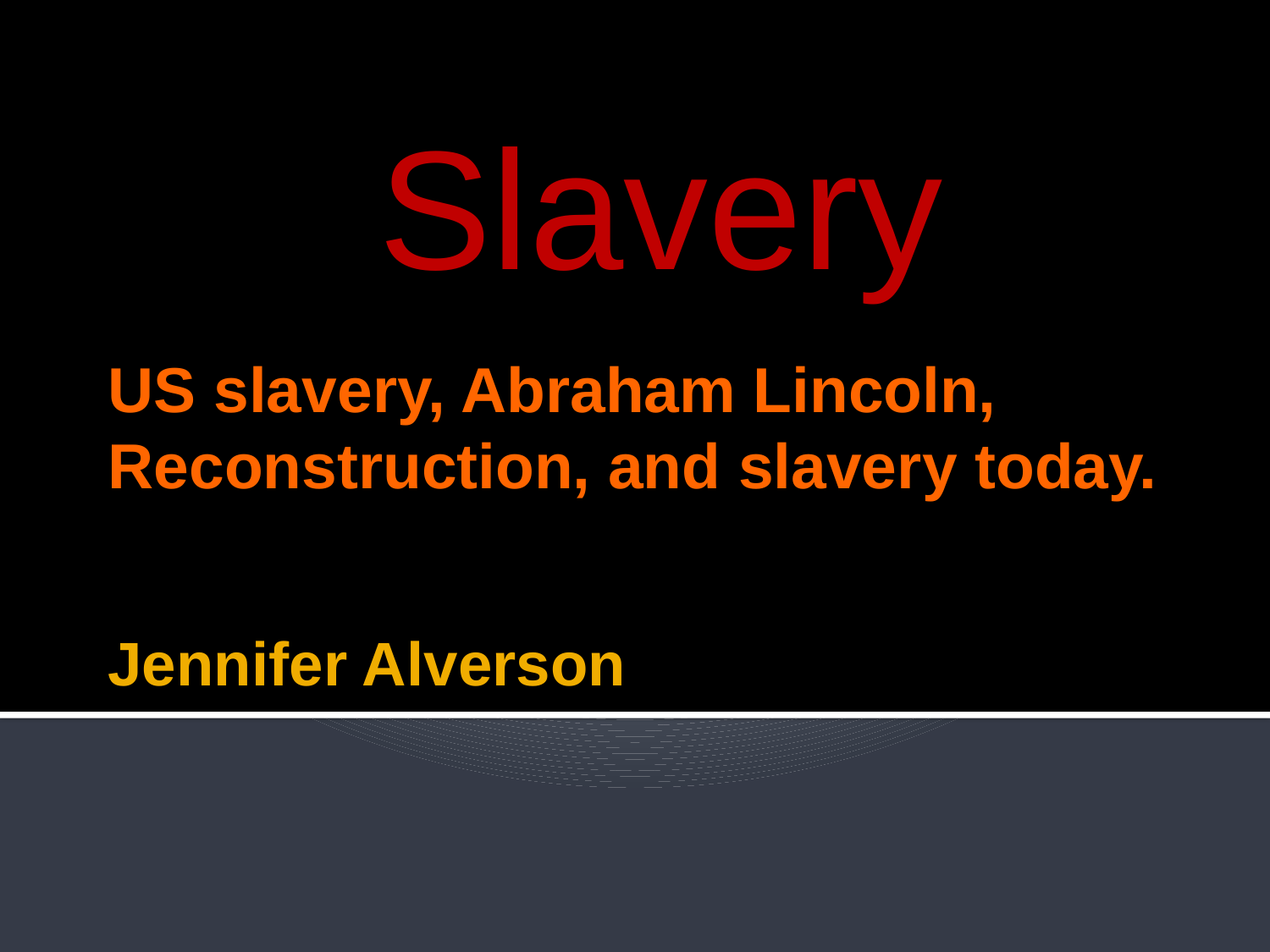

Slavery
US slavery, Abraham Lincoln, Reconstruction, and slavery today.
# Jennifer Alverson